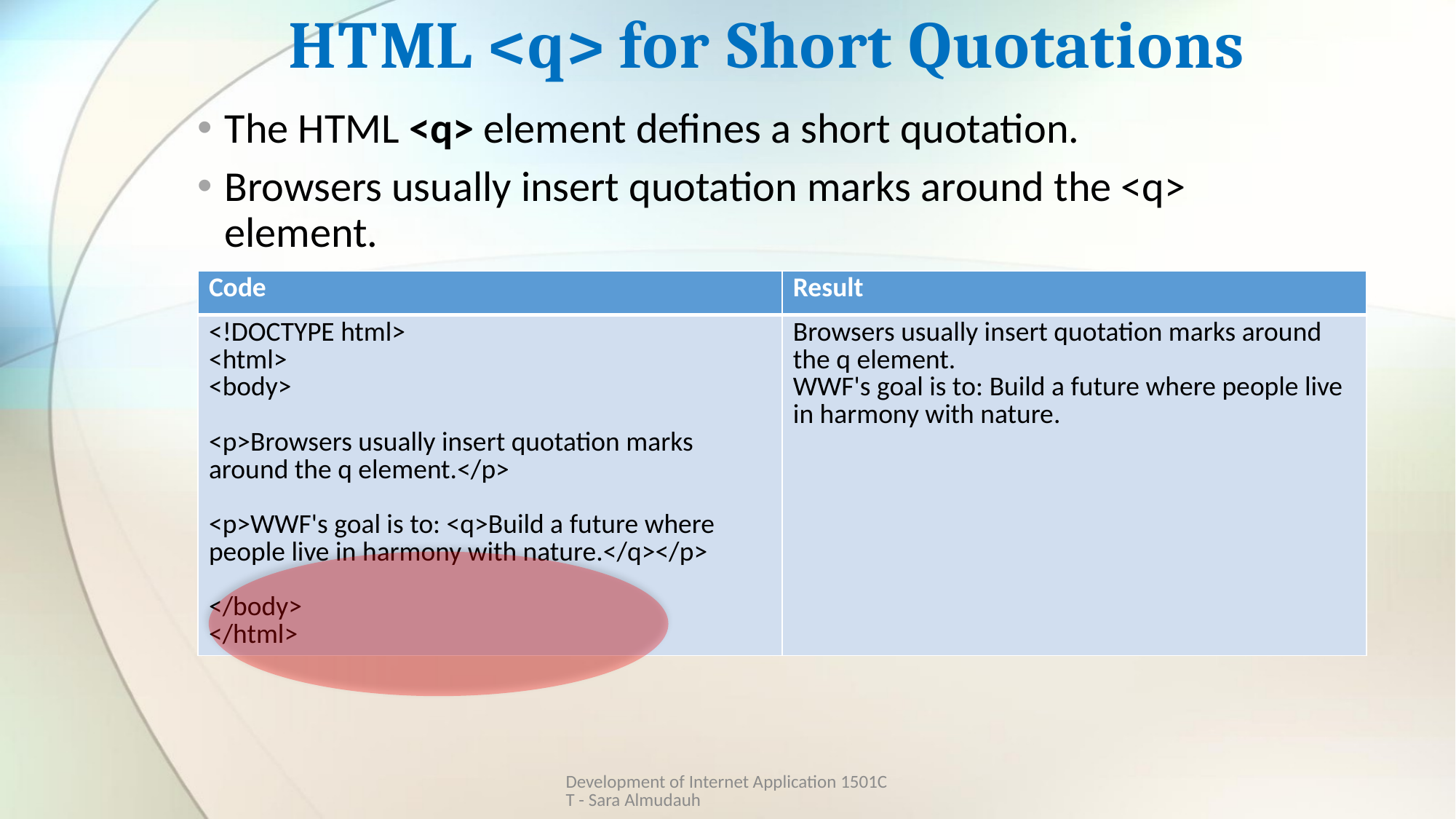

# HTML <q> for Short Quotations
The HTML <q> element defines a short quotation.
Browsers usually insert quotation marks around the <q> element.
| Code | Result |
| --- | --- |
| <!DOCTYPE html> <html> <body> <p>Browsers usually insert quotation marks around the q element.</p> <p>WWF's goal is to: <q>Build a future where people live in harmony with nature.</q></p> </body> </html> | Browsers usually insert quotation marks around the q element. WWF's goal is to: Build a future where people live in harmony with nature. |

Development of Internet Application 1501CT - Sara Almudauh